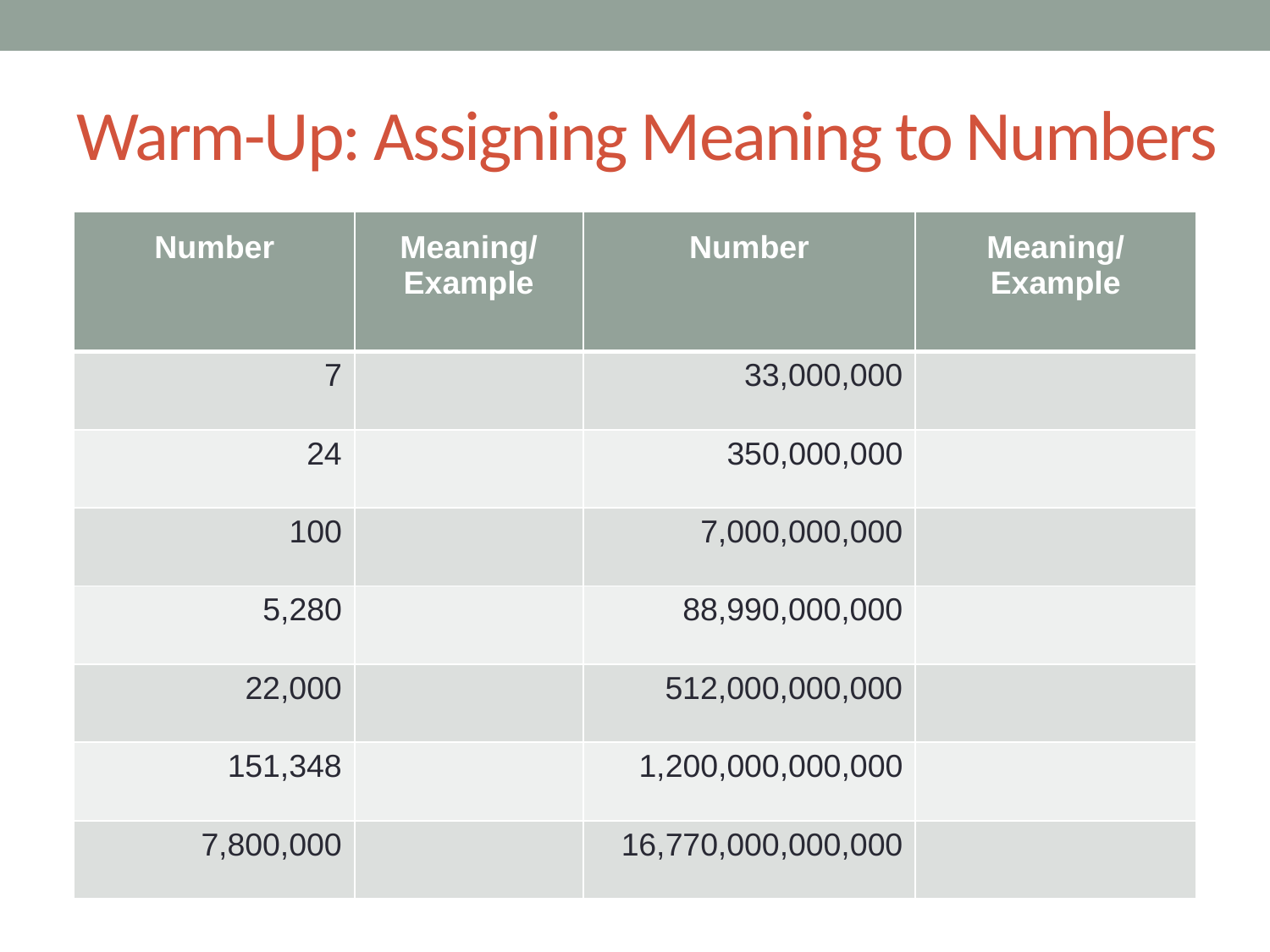

# Warm-Up: Assigning Meaning to Numbers
| Number | Meaning/ Example | Number | Meaning/ Example |
| --- | --- | --- | --- |
| 7 |  | 33,000,000 |  |
| 24 |  | 350,000,000 |  |
| 100 |  | 7,000,000,000 |  |
| 5,280 |  | 88,990,000,000 |  |
| 22,000 |  | 512,000,000,000 |  |
| 151,348 |  | 1,200,000,000,000 |  |
| 7,800,000 |  | 16,770,000,000,000 |  |